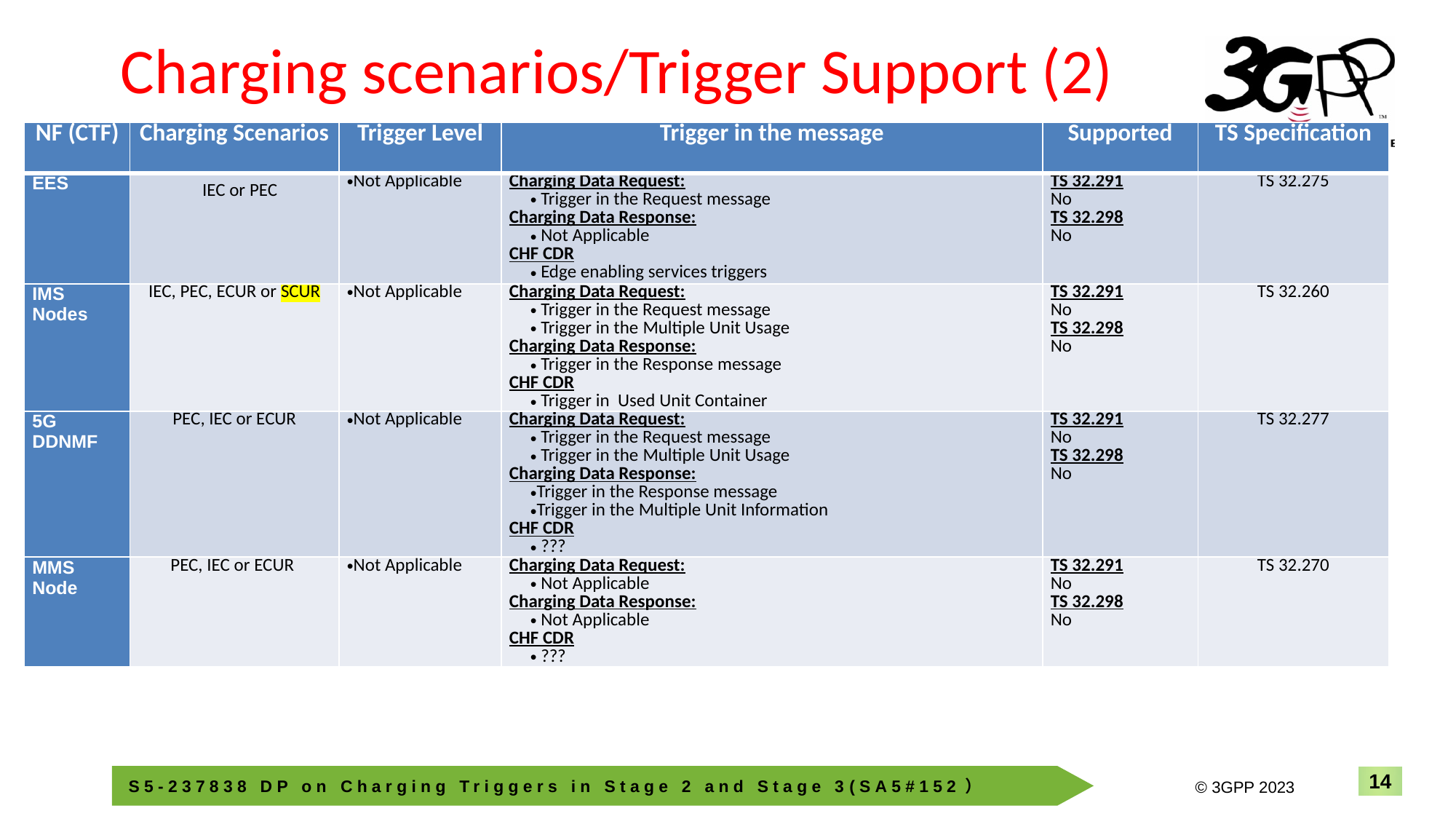

# Charging scenarios/Trigger Support (2)
| NF (CTF) | Charging Scenarios | Trigger Level | Trigger in the message | Supported | TS Specification |
| --- | --- | --- | --- | --- | --- |
| EES | IEC or PEC | Not Applicable | Charging Data Request: Trigger in the Request message Charging Data Response: Not Applicable CHF CDR Edge enabling services triggers | TS 32.291 No TS 32.298 No | TS 32.275 |
| IMS Nodes | IEC, PEC, ECUR or SCUR | Not Applicable | Charging Data Request: Trigger in the Request message Trigger in the Multiple Unit Usage Charging Data Response: Trigger in the Response message CHF CDR Trigger in Used Unit Container | TS 32.291 No TS 32.298 No | TS 32.260 |
| 5G DDNMF | PEC, IEC or ECUR | Not Applicable | Charging Data Request: Trigger in the Request message Trigger in the Multiple Unit Usage Charging Data Response: Trigger in the Response message Trigger in the Multiple Unit Information CHF CDR ??? | TS 32.291 No TS 32.298 No | TS 32.277 |
| MMS Node | PEC, IEC or ECUR | Not Applicable | Charging Data Request: Not Applicable Charging Data Response: Not Applicable CHF CDR ??? | TS 32.291 No TS 32.298 No | TS 32.270 |